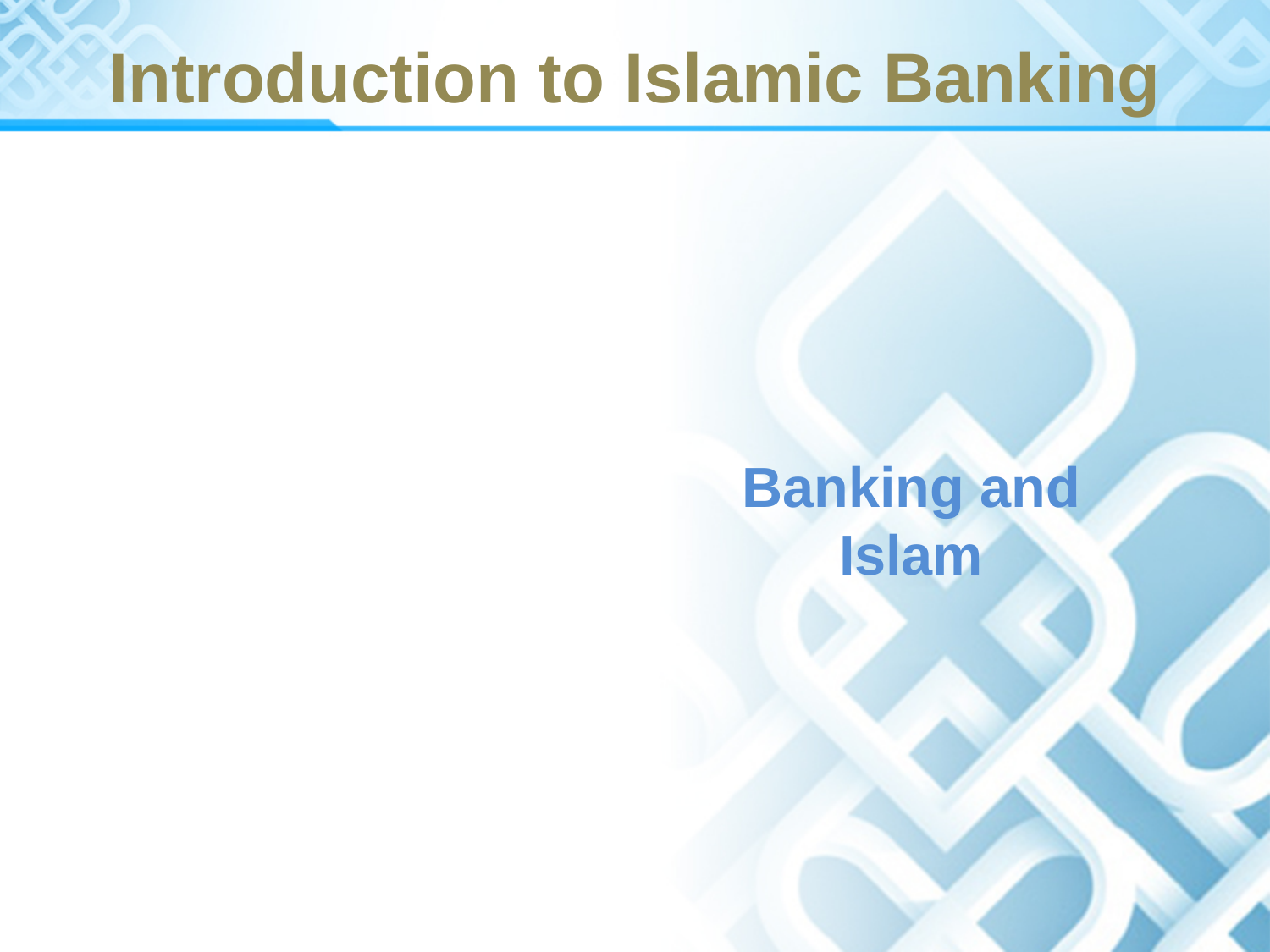

# Introduction to Islamic Banking
Banking and Islam